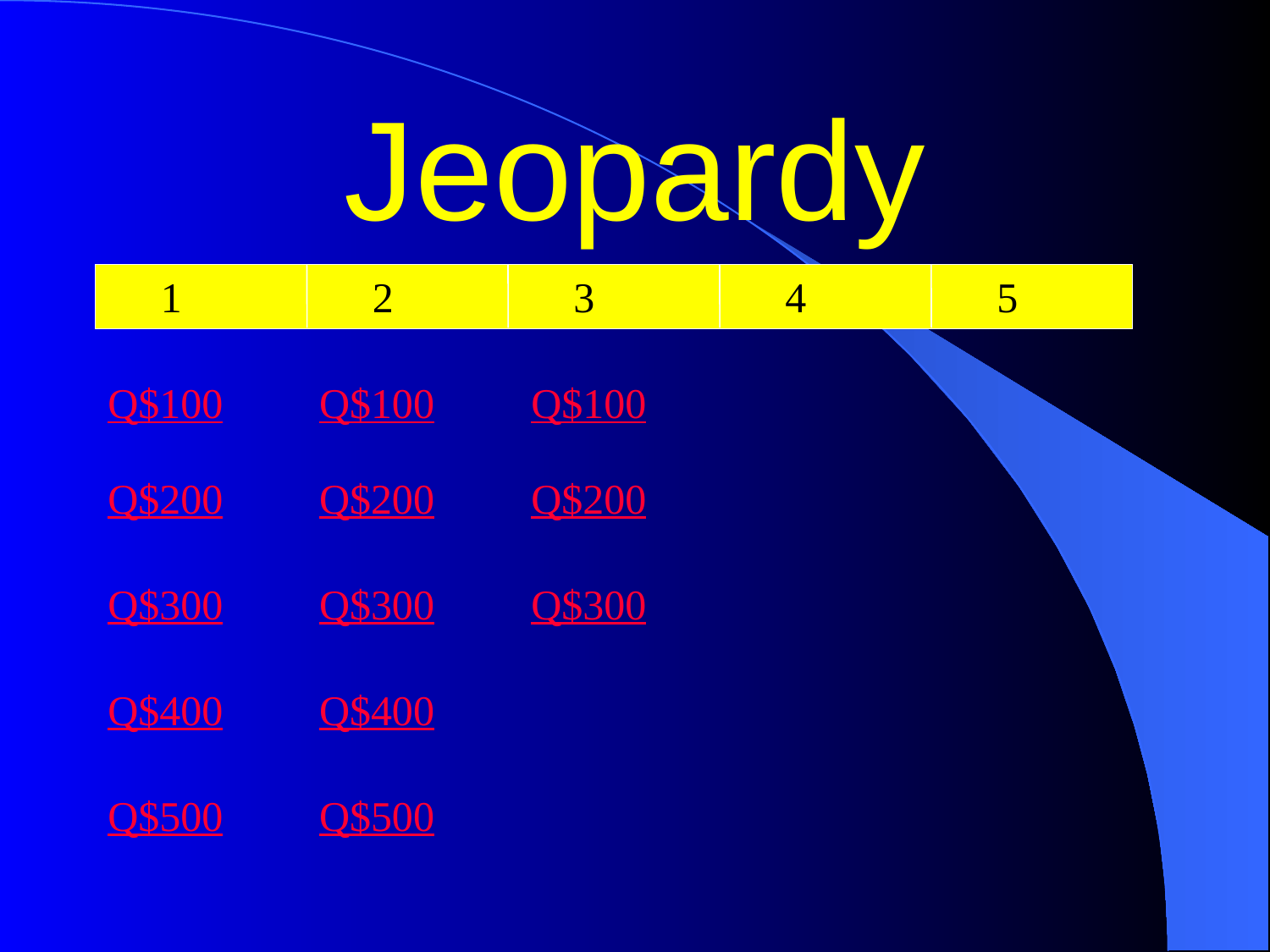

# Jeopardy

     1
     2
     3
      4
    5
Q$100
Q$100
Q$100
Q$200
Q$200
Q$200
Q$300
Q$300
Q$300
Q$400
Q$400
Q$500
Q$500